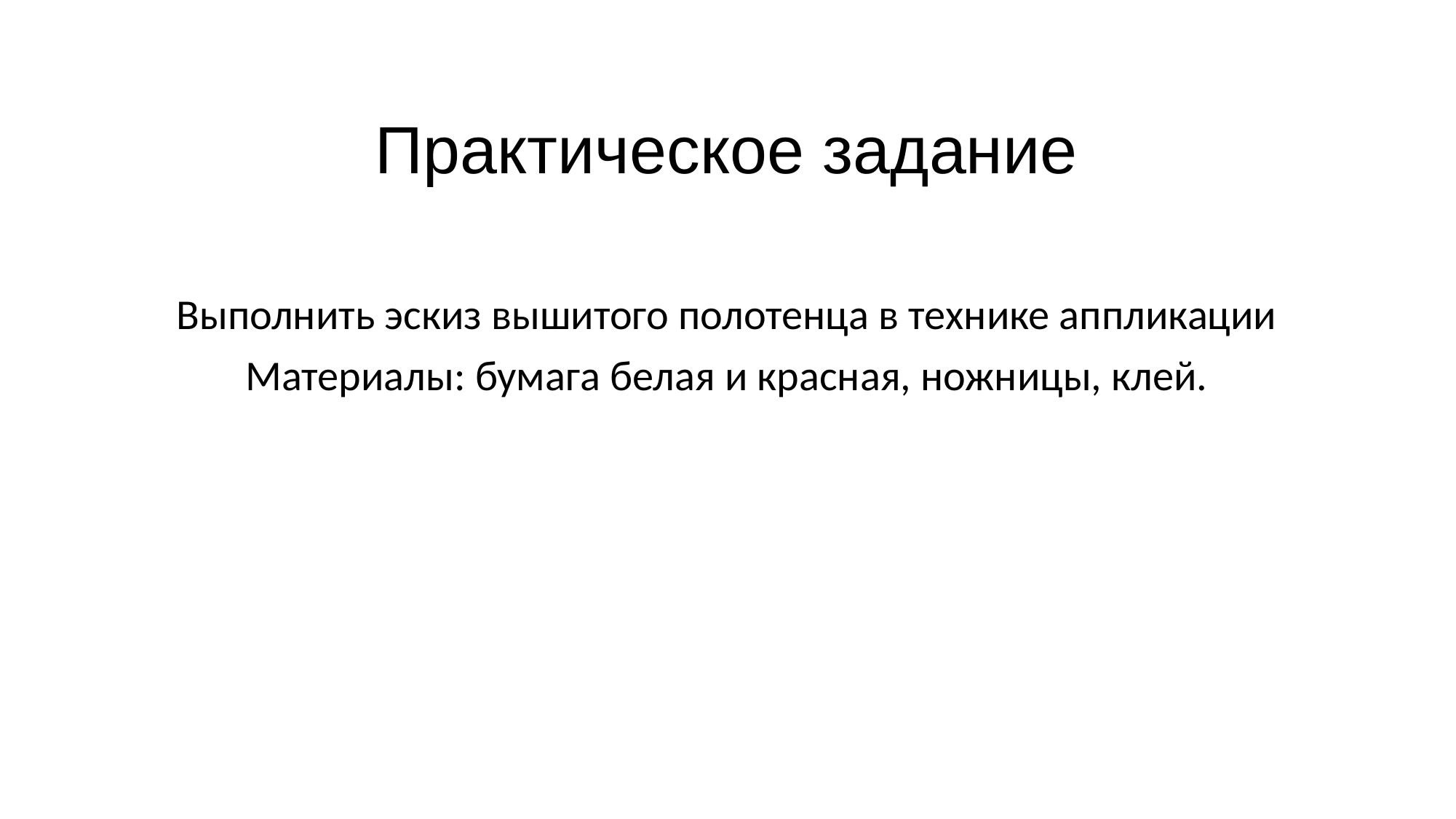

# Практическое задание
Выполнить эскиз вышитого полотенца в технике аппликации
Материалы: бумага белая и красная, ножницы, клей.